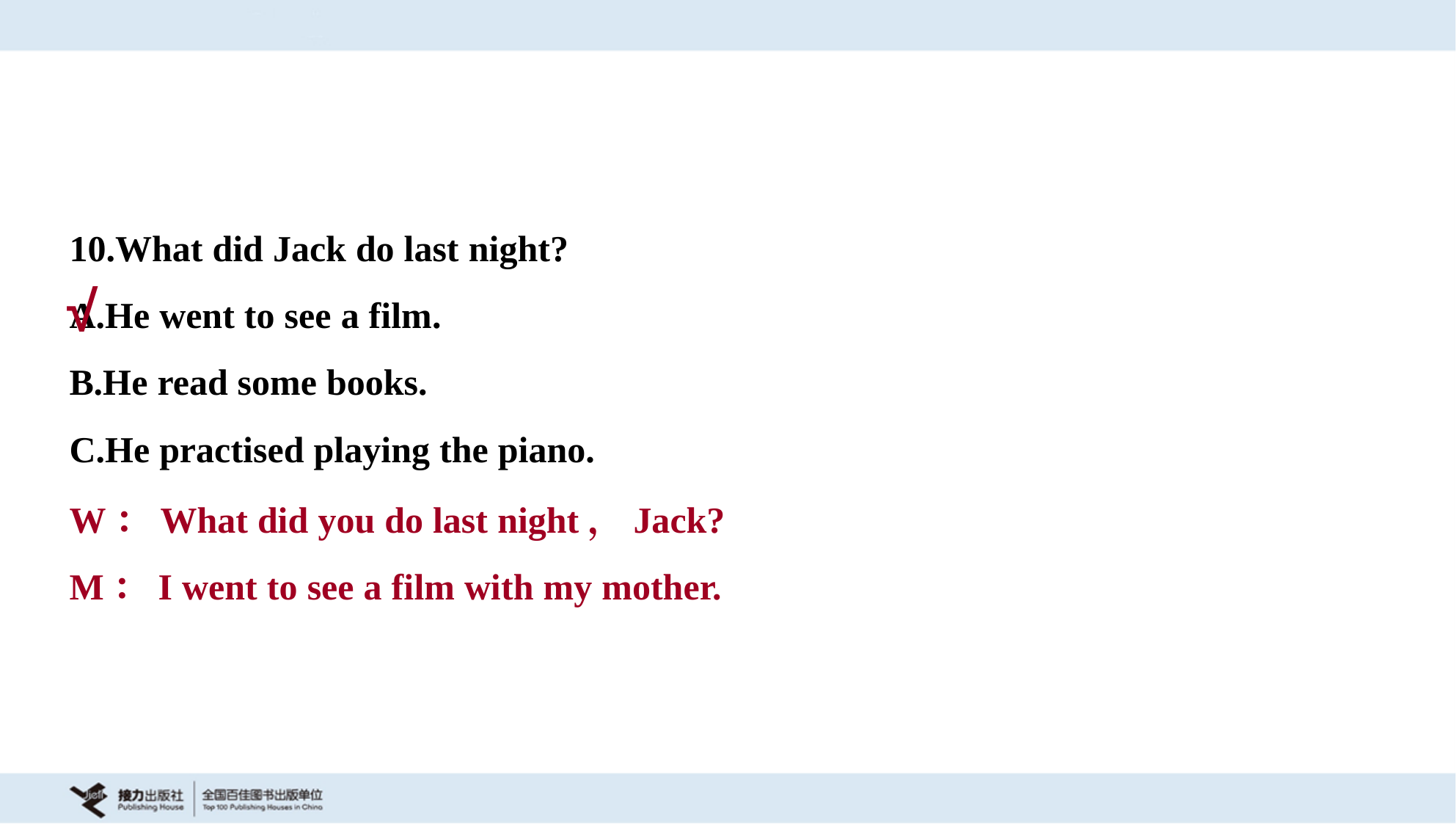

10.What did Jack do last night?
A.He went to see a film.
B.He read some books.
C.He practised playing the piano.
√
W：What did you do last night，Jack?
M：I went to see a film with my mother.